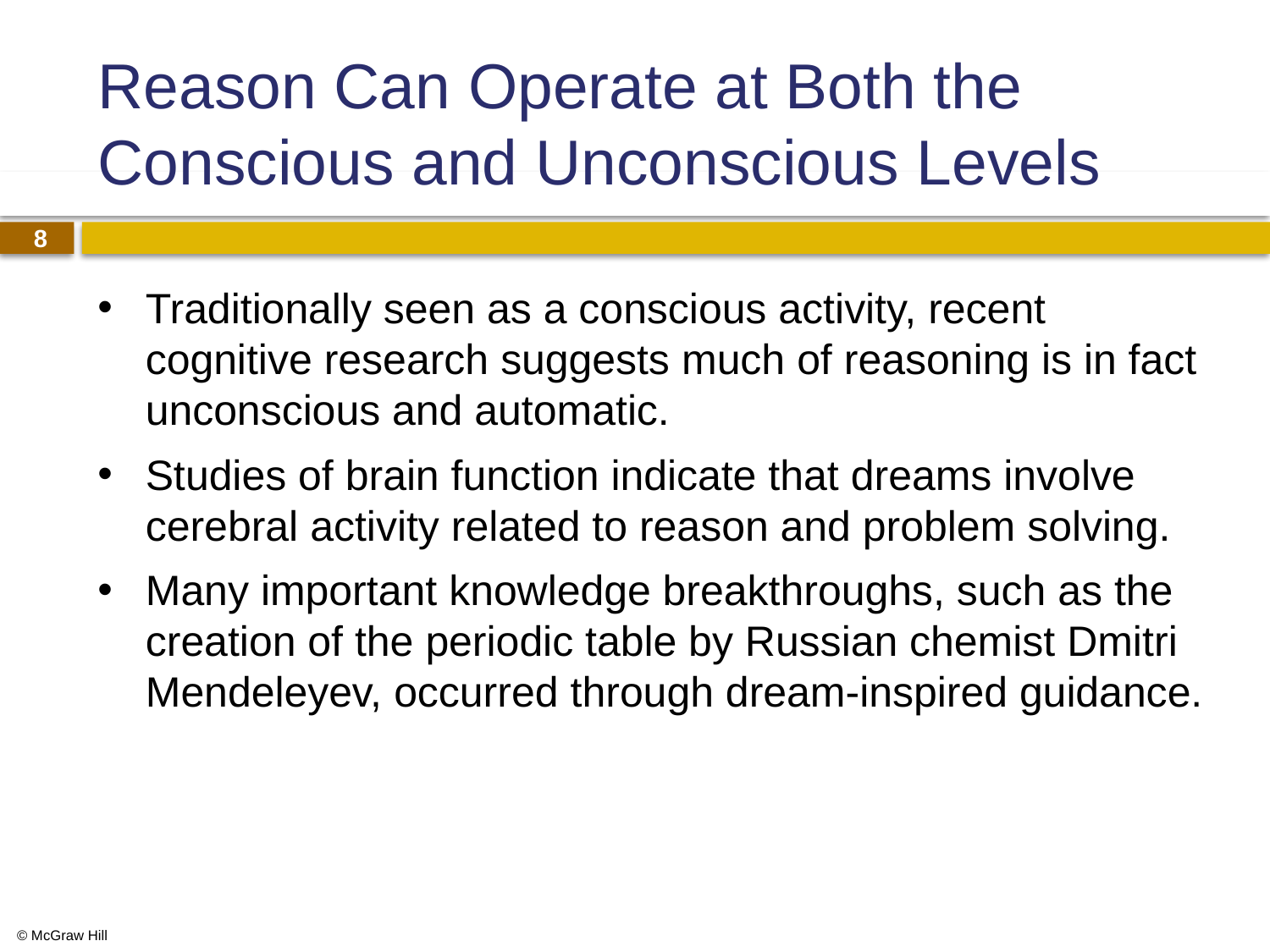

# Reason Can Operate at Both the Conscious and Unconscious Levels
Traditionally seen as a conscious activity, recent cognitive research suggests much of reasoning is in fact unconscious and automatic.
Studies of brain function indicate that dreams involve cerebral activity related to reason and problem solving.
Many important knowledge breakthroughs, such as the creation of the periodic table by Russian chemist Dmitri Mendeleyev, occurred through dream-inspired guidance.